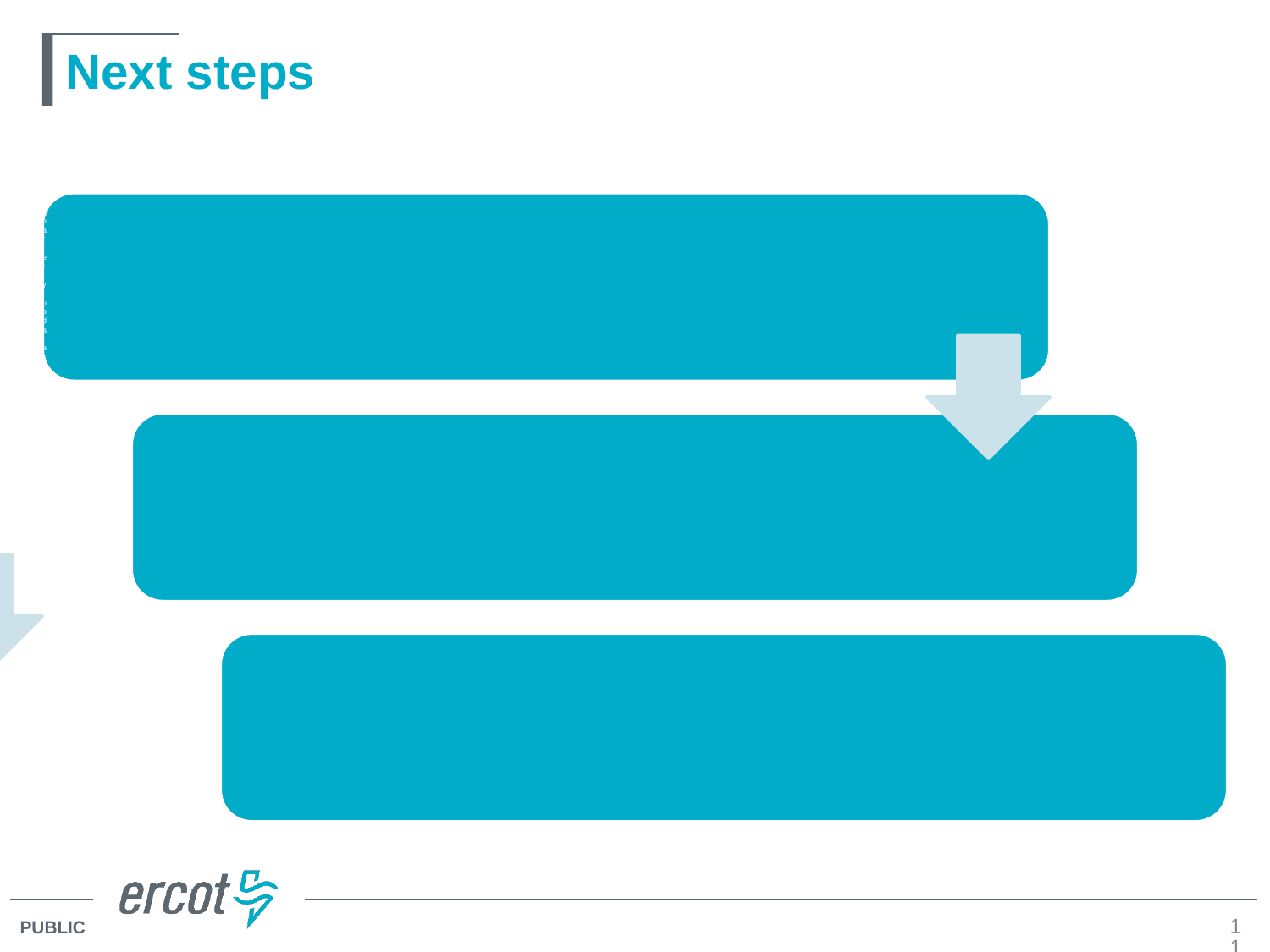

# Next steps
Quarterly updates brought back to TAC for cross impact discussions
11